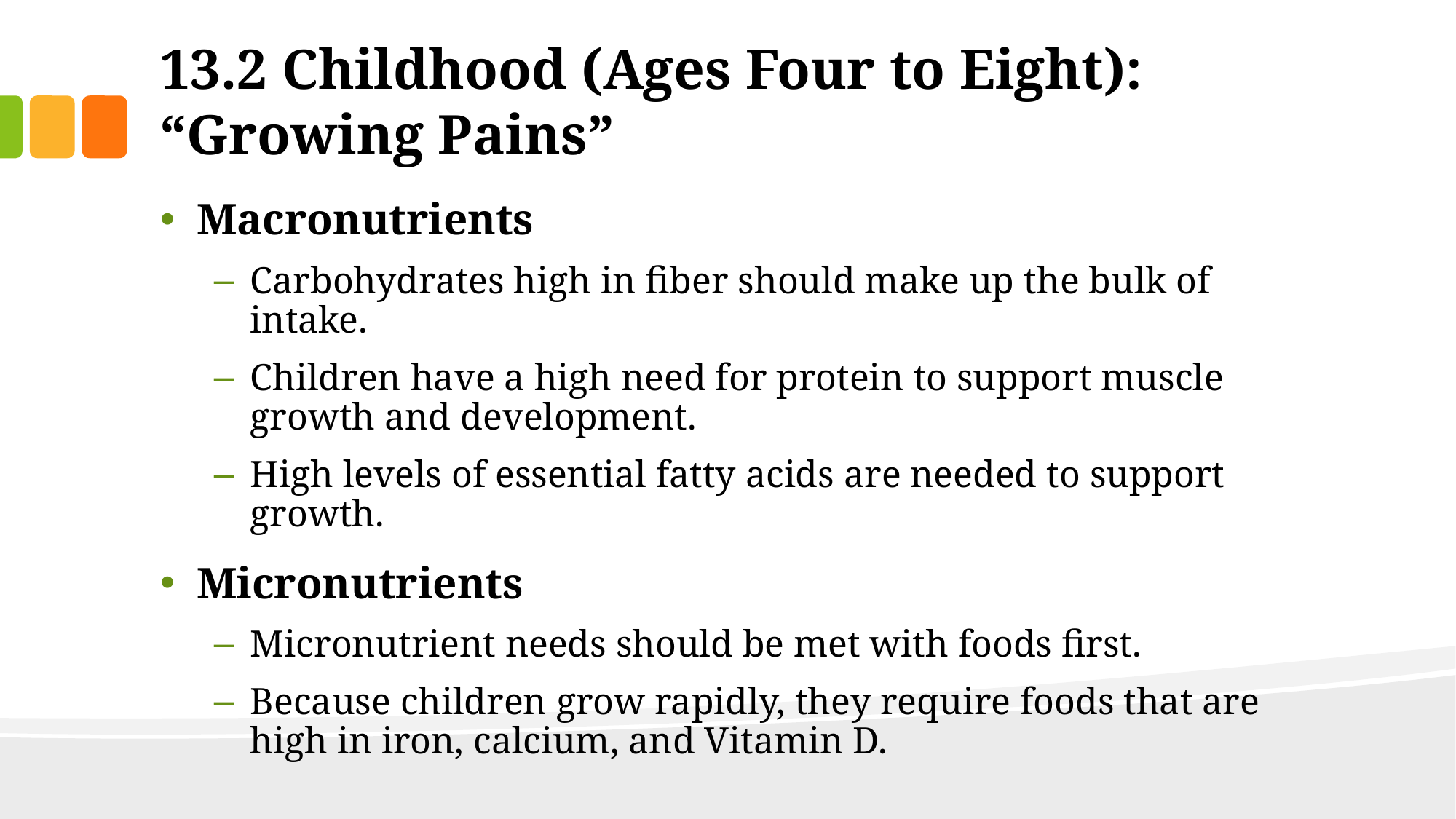

# 13.2 Childhood (Ages Four to Eight): “Growing Pains”
Macronutrients
Carbohydrates high in fiber should make up the bulk of intake.
Children have a high need for protein to support muscle growth and development.
High levels of essential fatty acids are needed to support growth.
Micronutrients
Micronutrient needs should be met with foods first.
Because children grow rapidly, they require foods that are high in iron, calcium, and Vitamin D.